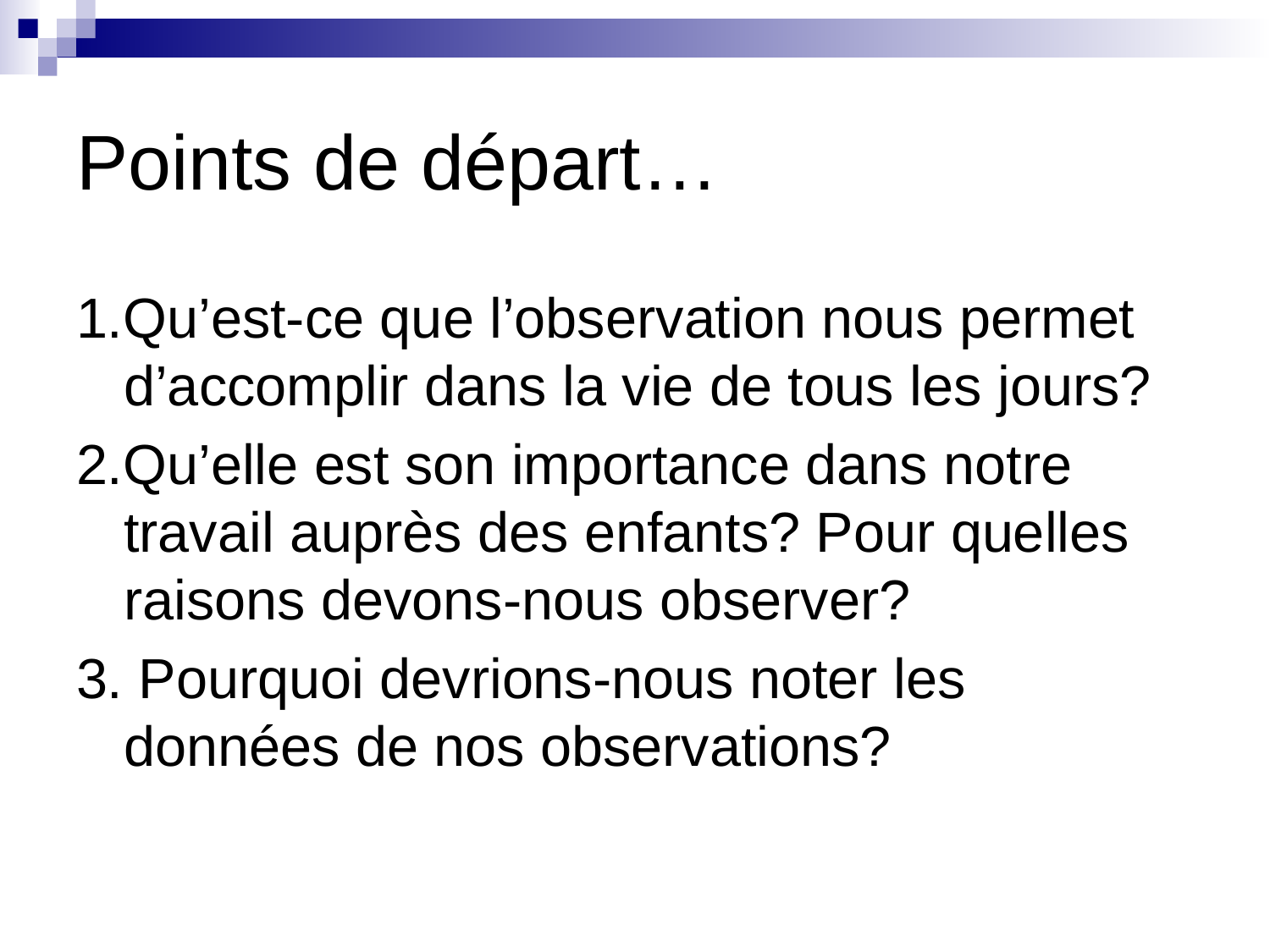

# Points de départ…
1.Qu’est-ce que l’observation nous permet d’accomplir dans la vie de tous les jours?
2.Qu’elle est son importance dans notre travail auprès des enfants? Pour quelles raisons devons-nous observer?
3. Pourquoi devrions-nous noter les données de nos observations?